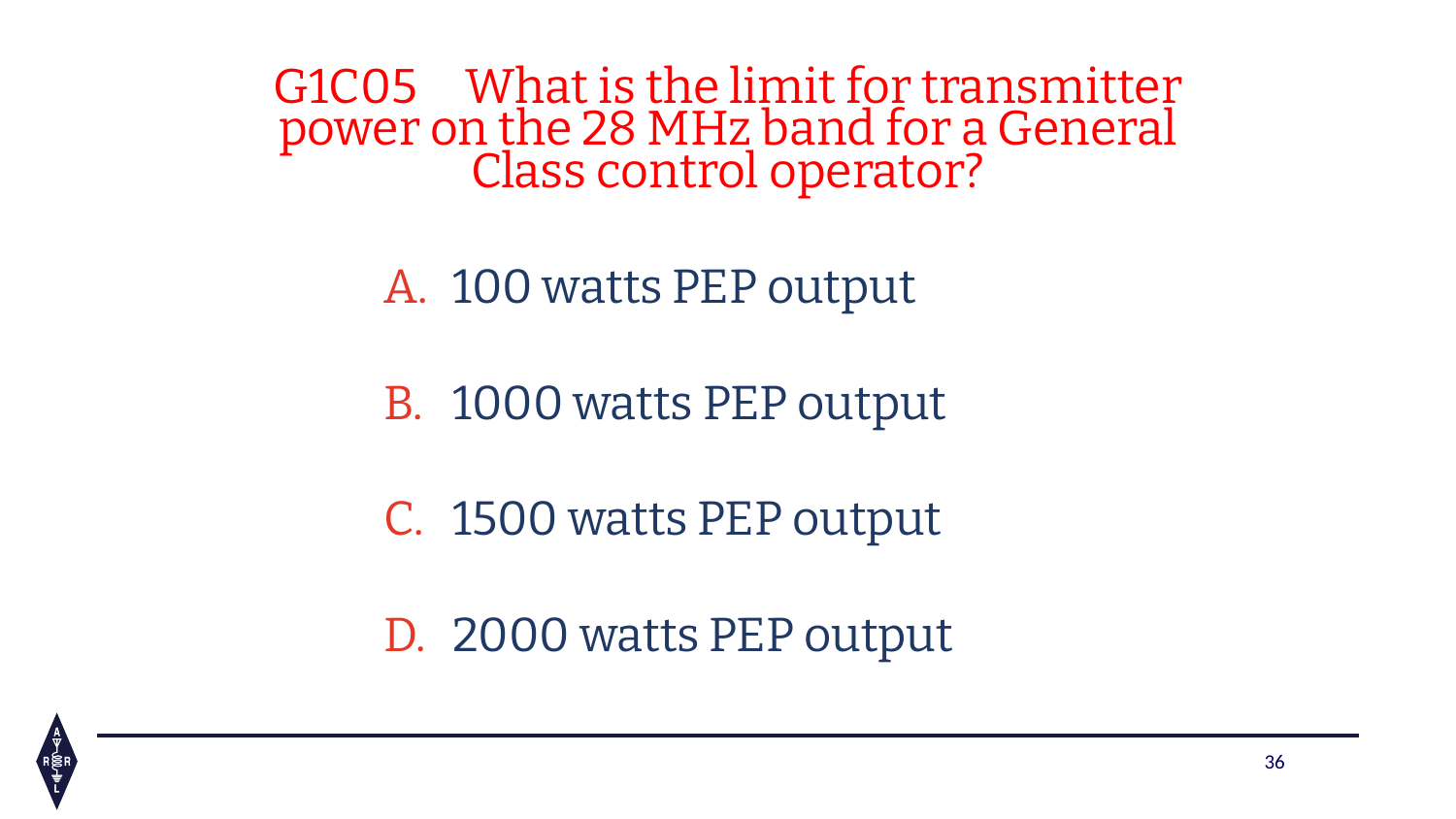

G1C05     What is the limit for transmitter power on the 28 MHz band for a General Class control operator?

100 watts PEP output

1000 watts PEP output

1500 watts PEP output

2000 watts PEP output

36